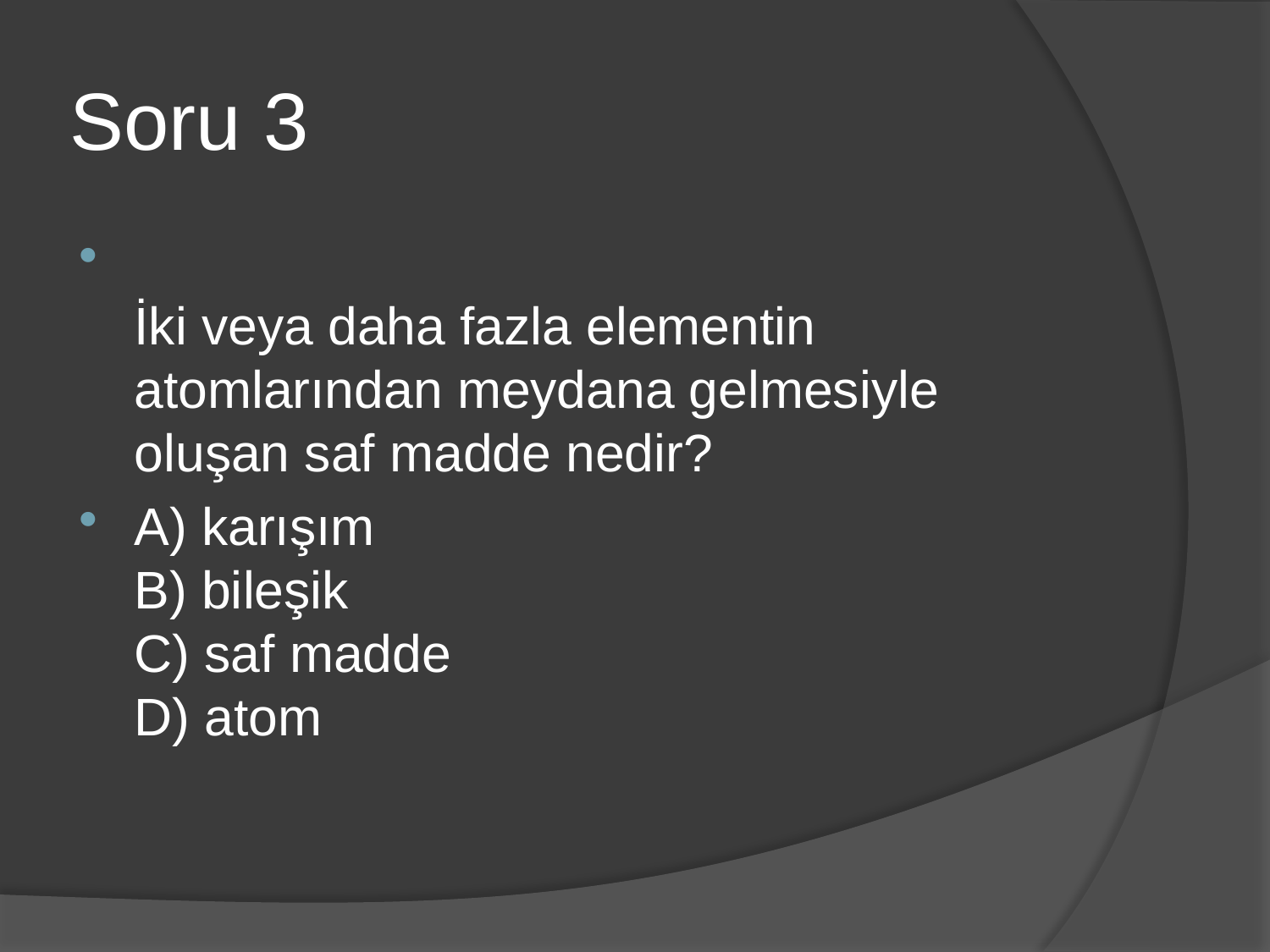

# Soru 3
İki veya daha fazla elementin atomlarından meydana gelmesiyle oluşan saf madde nedir?
A) karışım
B) bileşik
C) saf madde
D) atom